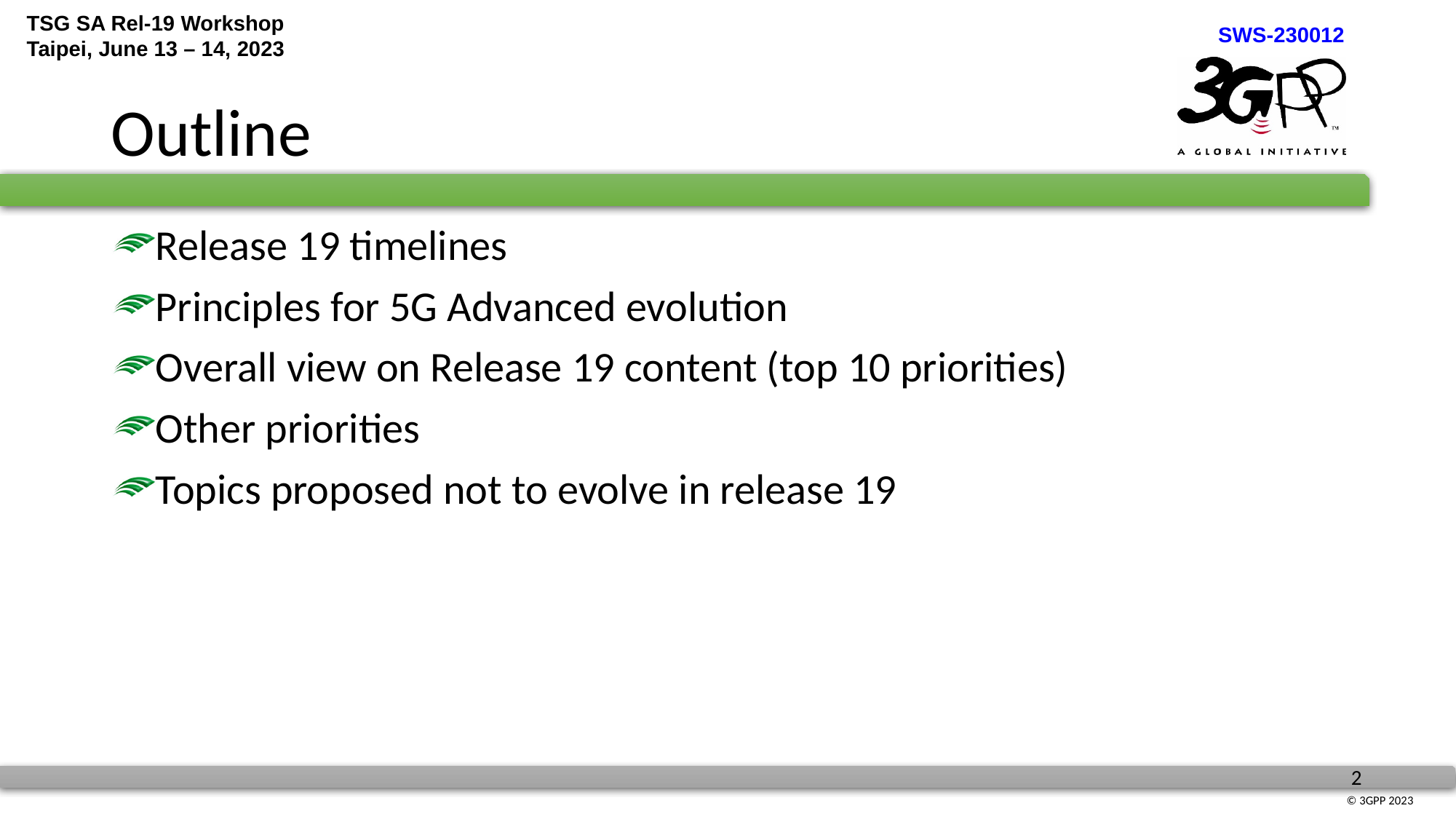

# Outline
Release 19 timelines
Principles for 5G Advanced evolution
Overall view on Release 19 content (top 10 priorities)
Other priorities
Topics proposed not to evolve in release 19